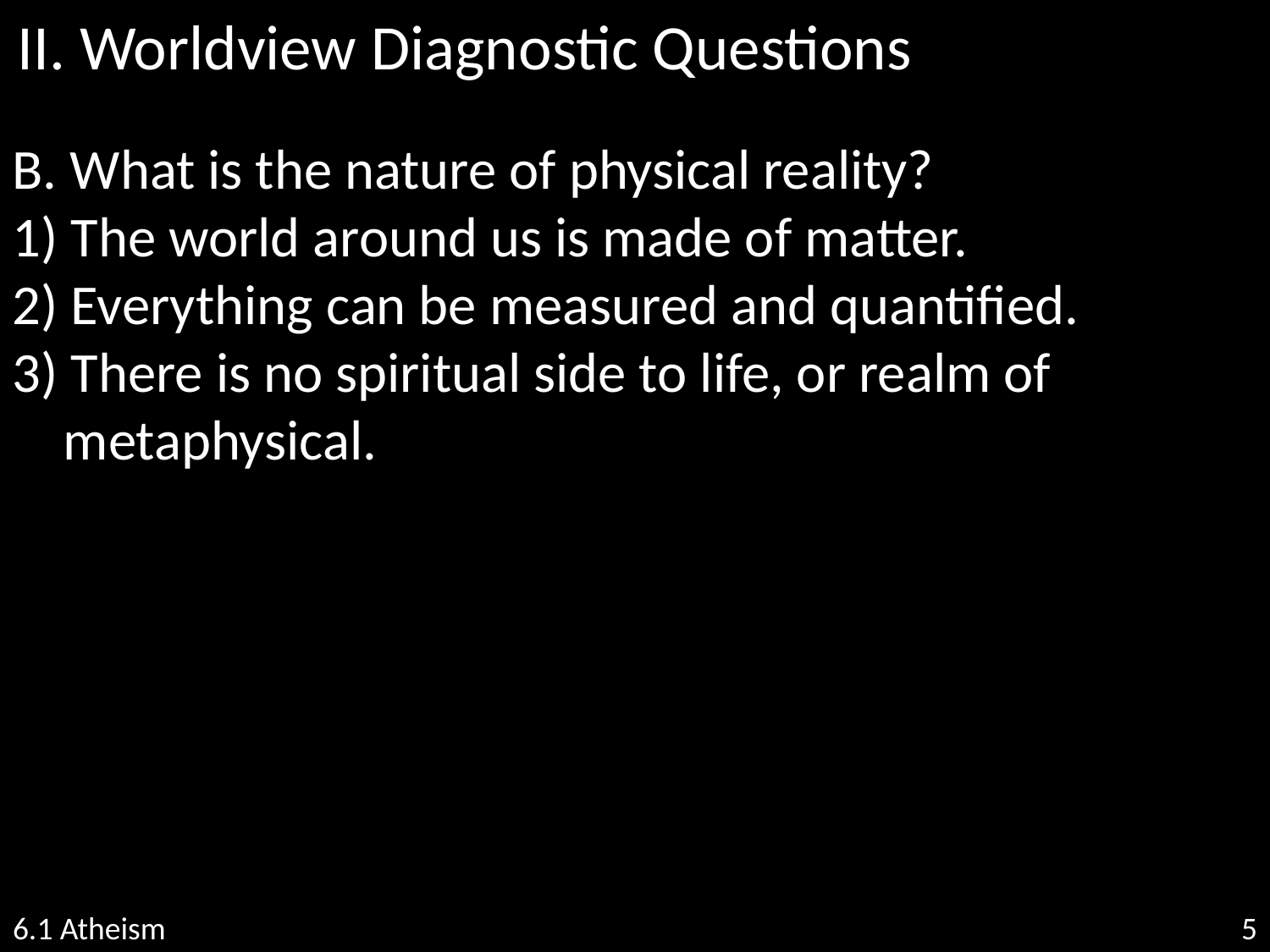

II. Worldview Diagnostic Questions
B. What is the nature of physical reality?
1) The world around us is made of matter.
2) Everything can be measured and quantified.
3) There is no spiritual side to life, or realm of
    metaphysical.

6.1 Atheism
5